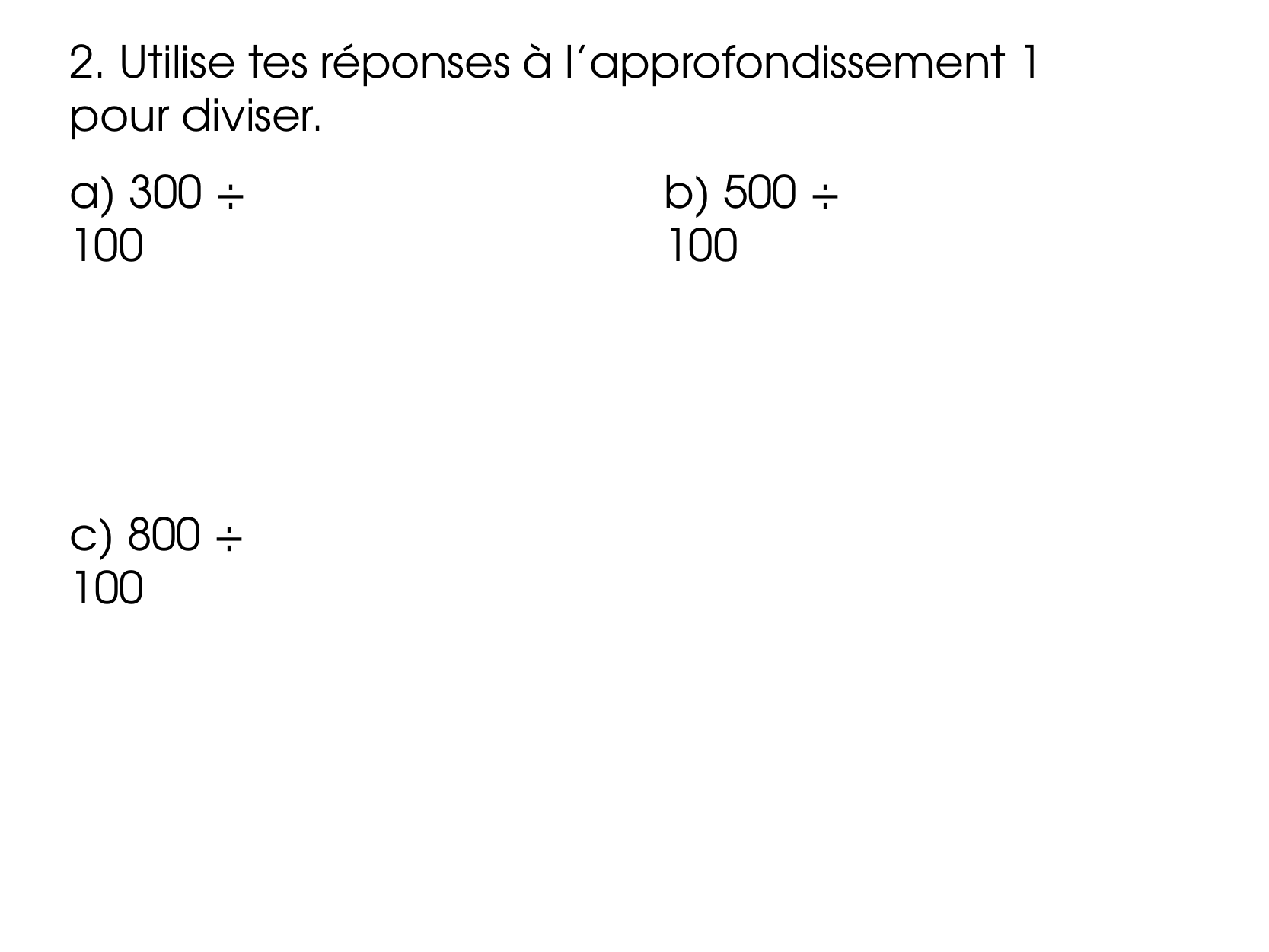

2. Utilise tes réponses à l’approfondissement 1 pour diviser.
a) 300 ÷ 100
b) 500 ÷ 100
c) 800 ÷ 100